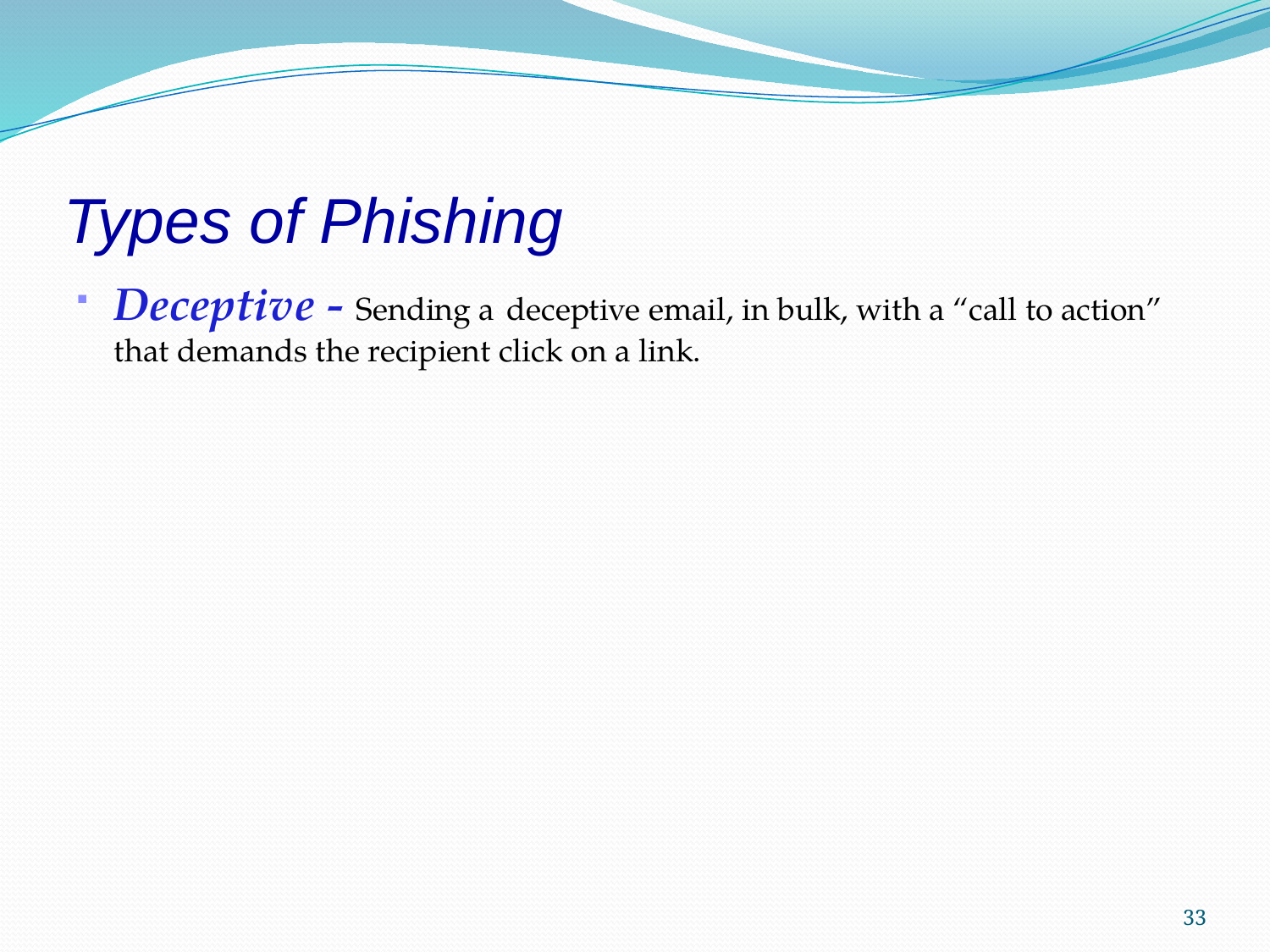

# Types of Phishing
Deceptive - Sending a deceptive email, in bulk, with a “call to action” that demands the recipient click on a link.

33